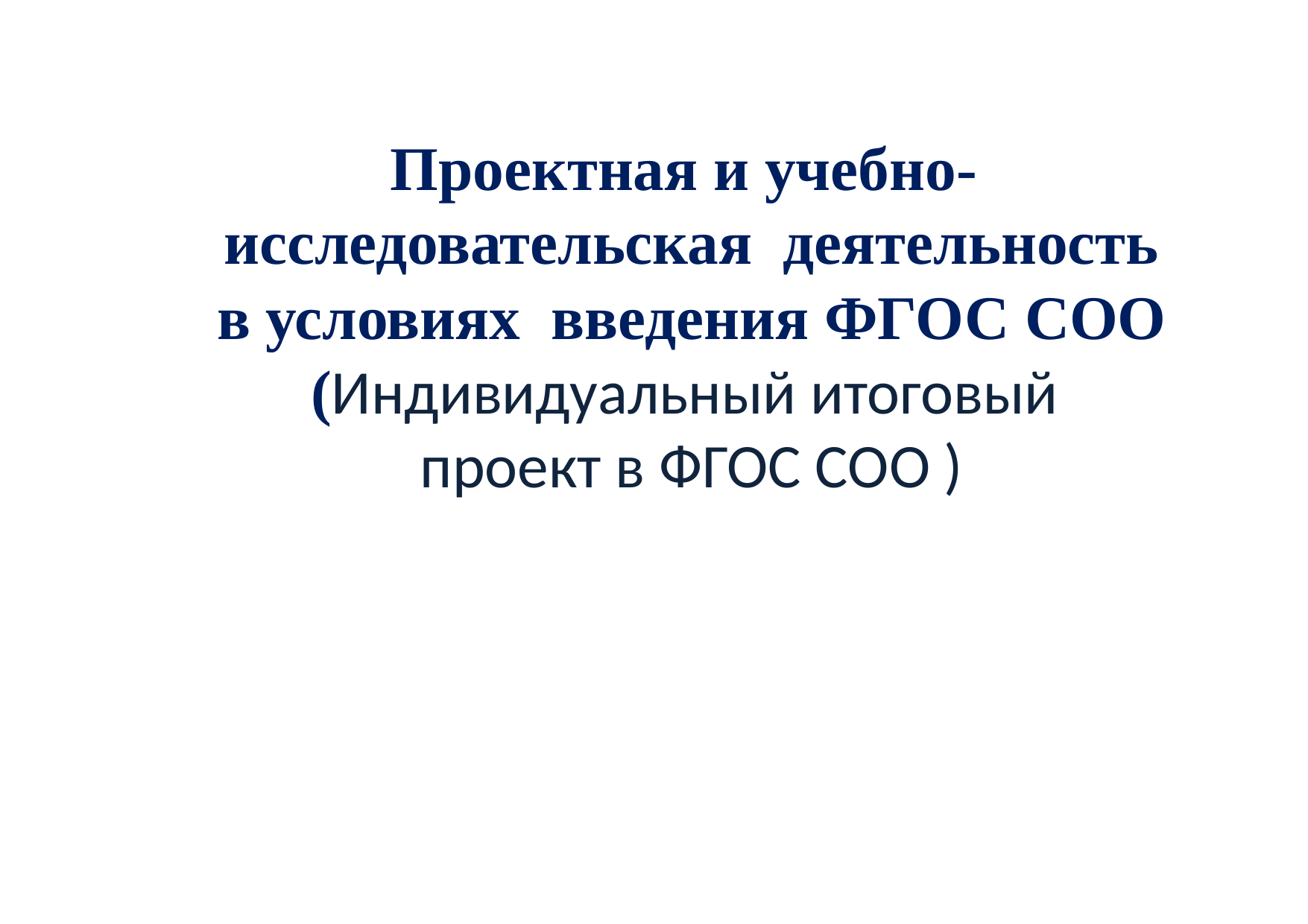

# Проектная и учебно-  исследовательская  деятельность в условиях  введения ФГОС СОО (Индивидуальный итоговый проект в ФГОС СОО )